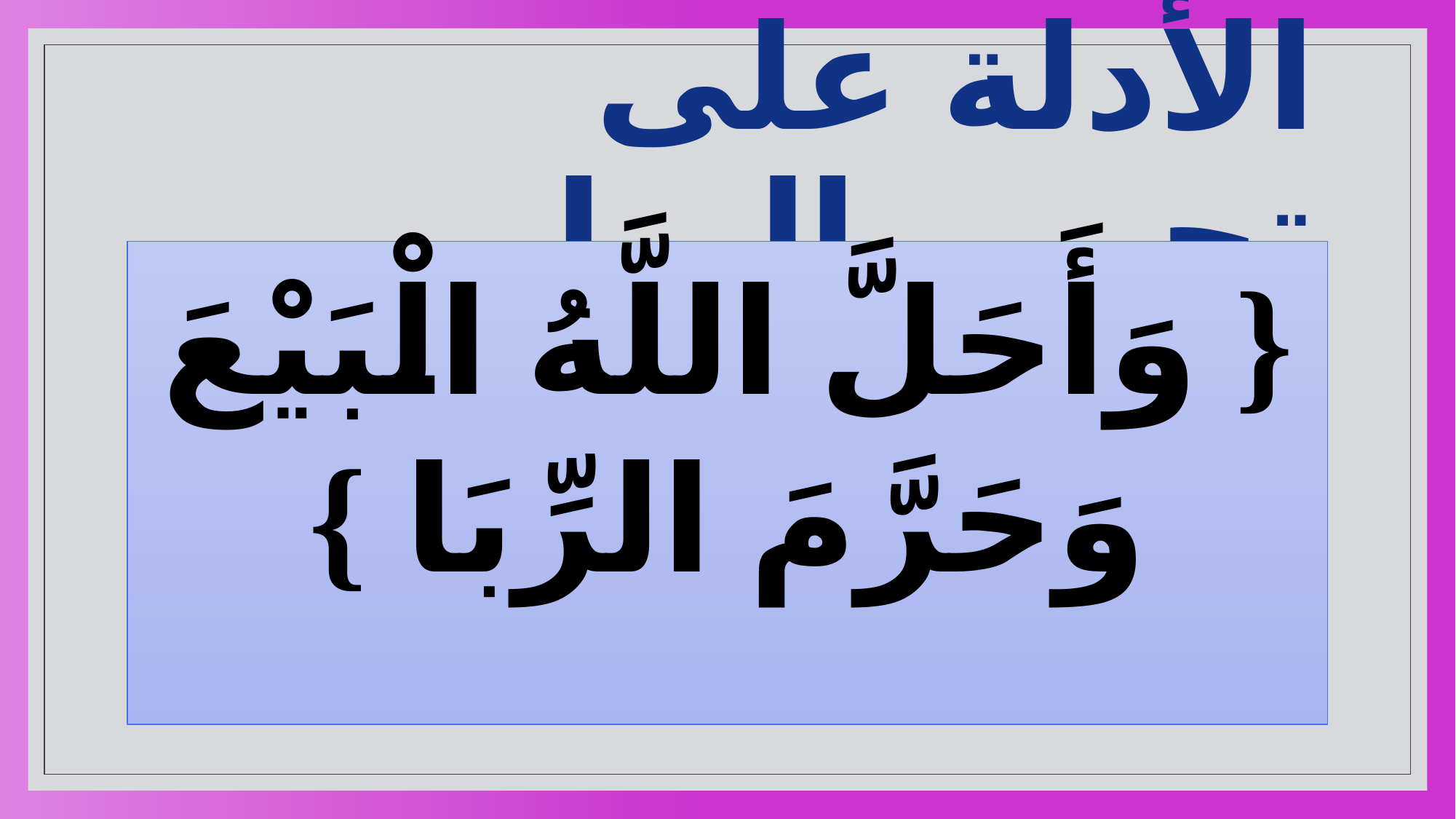

# الأدلة على تحريم الربا
{ وَأَحَلَّ اللَّهُ الْبَيْعَ وَحَرَّمَ الرِّبَا }